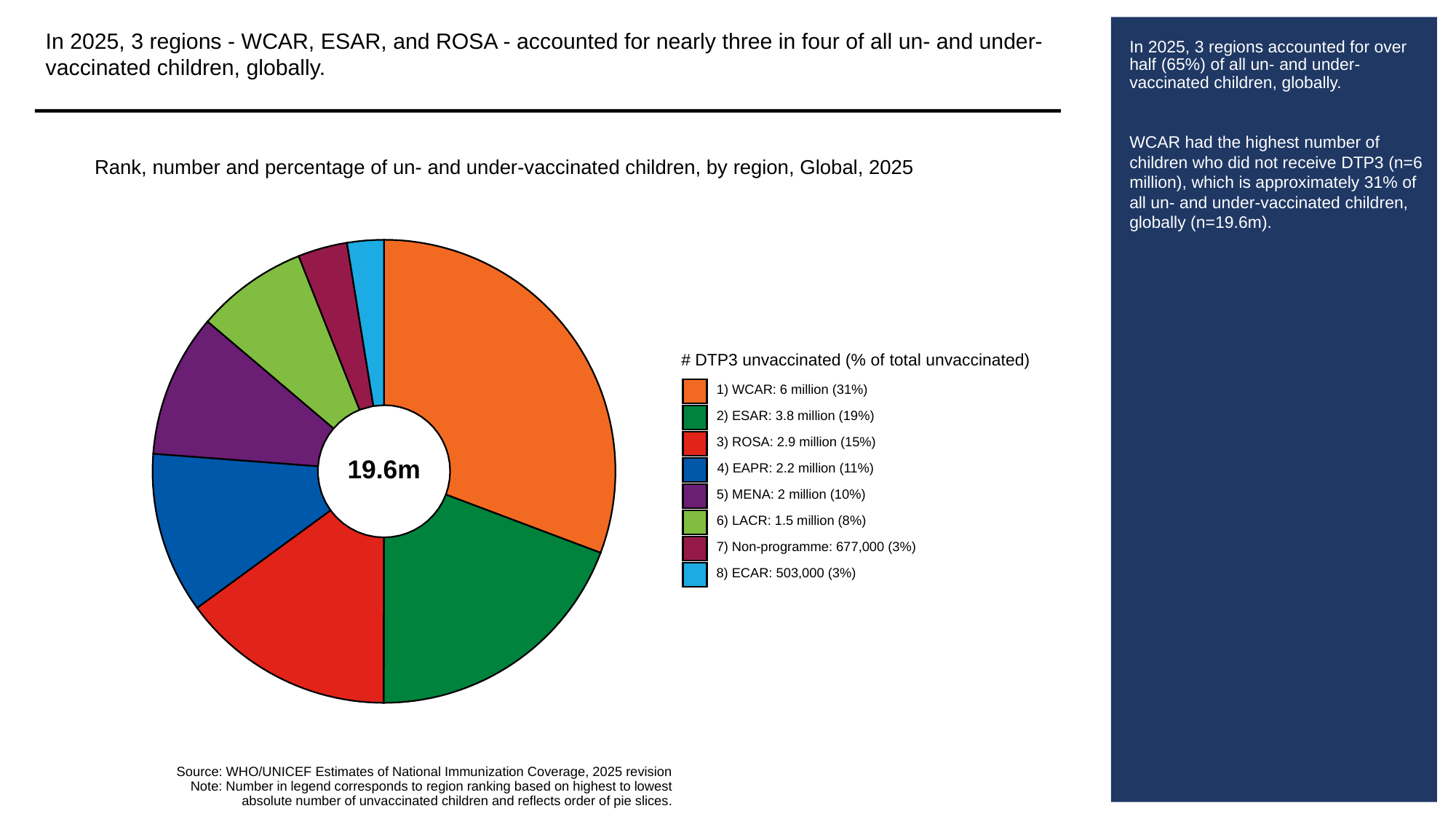

In 2025, 3 regions - WCAR, ESAR, and ROSA - accounted for nearly three in four of all un- and under-vaccinated children, globally.
# In 2025, 3 regions accounted for over half (65%) of all un- and under-vaccinated children, globally.

WCAR had the highest number of children who did not receive DTP3 (n=6 million), which is approximately 31% of all un- and under-vaccinated children, globally (n=19.6m).

Rank, number and percentage of un- and under-vaccinated children, by region, Global, 2025

# DTP3 unvaccinated (% of total unvaccinated)

1) WCAR: 6 million (31%)

2) ESAR: 3.8 million (19%)

3) ROSA: 2.9 million (15%)

19.6m
4) EAPR: 2.2 million (11%)

5) MENA: 2 million (10%)

6) LACR: 1.5 million (8%)

7) Non-programme: 677,000 (3%)

8) ECAR: 503,000 (3%)
Source: WHO/UNICEF Estimates of National Immunization Coverage, 2025 revision
Note: Number in legend corresponds to region ranking based on highest to lowest
absolute number of unvaccinated children and reflects order of pie slices.